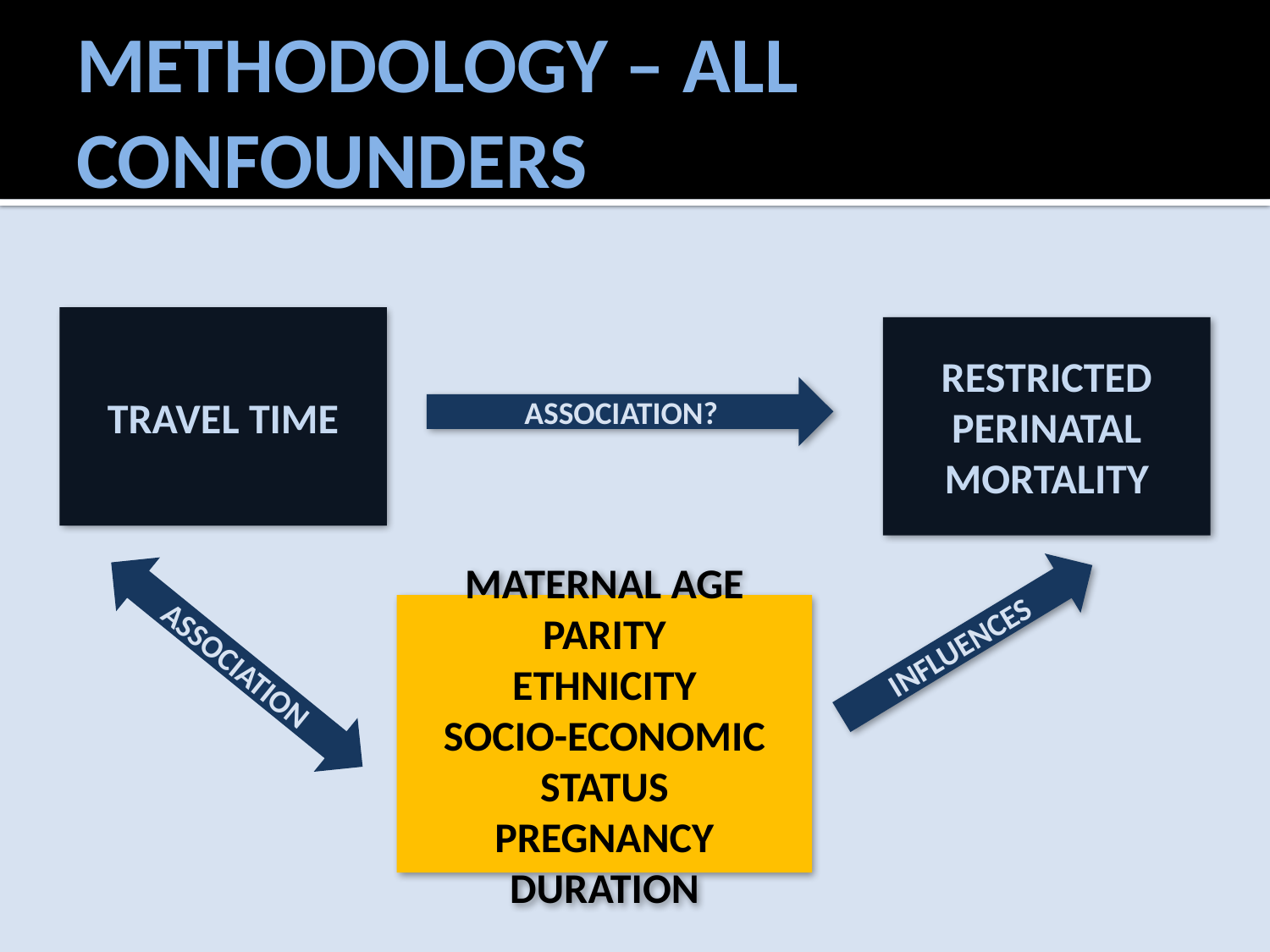

# Methodology – All Confounders
Travel Time
Restricted Perinatal Mortality
Association?
Maternal Age
Parity
Ethnicity
Socio-Economic Status
Pregnancy Duration
Influences
ASSOCIATION